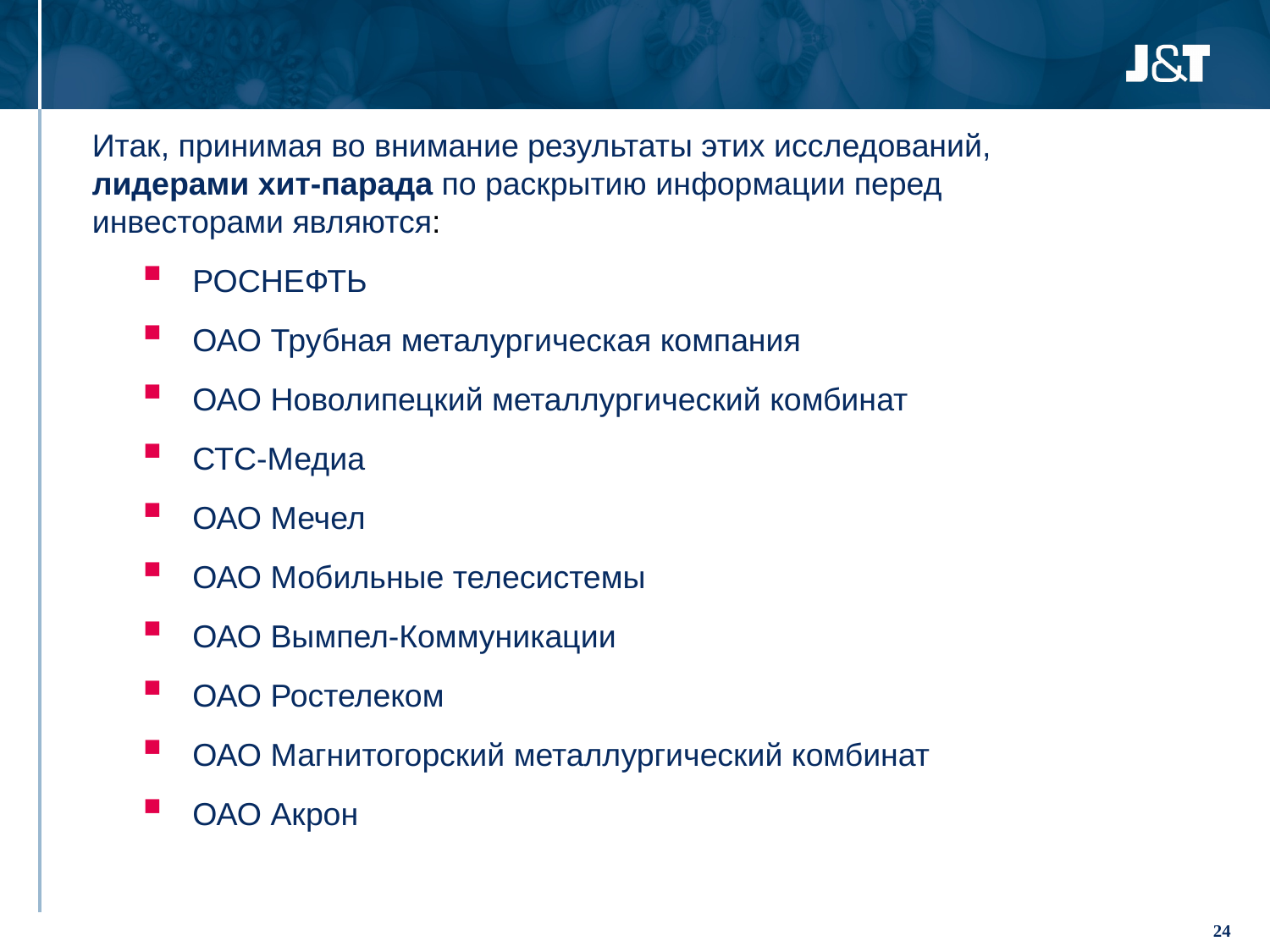

Итак, принимая во внимание результаты этих исследований, лидерами хит-парада по раскрытию информации перед инвесторами являются:
РОСНЕФТЬ
ОАО Трубная металургическая компания
ОАО Новолипецкий металлургический комбинат
СТС-Медиа
ОАО Мечел
ОАО Мобильные телесистемы
ОАО Вымпел-Коммуникации
ОАО Ростелеком
ОАО Магнитогорский металлургический комбинат
ОАО Акрон

24